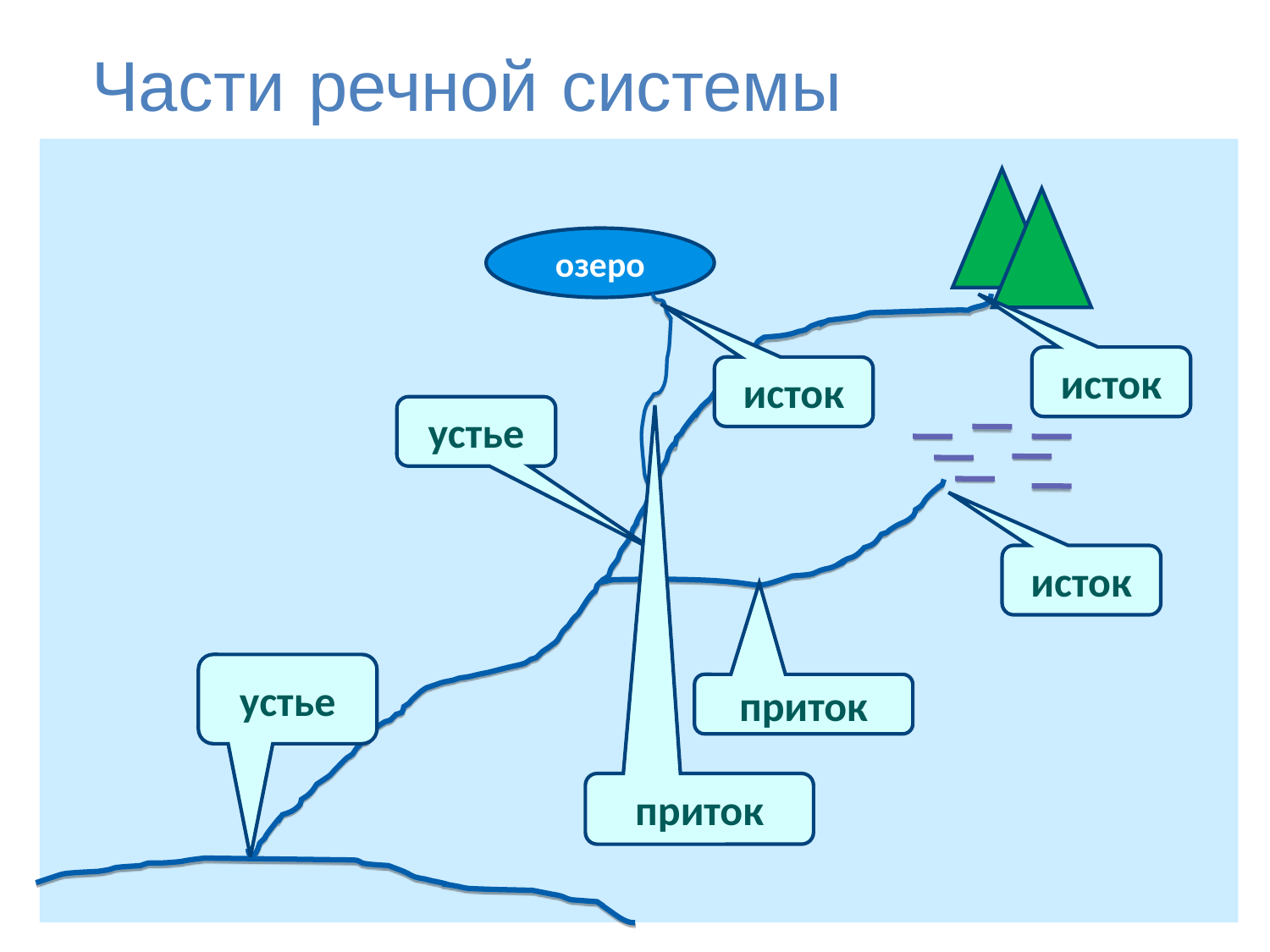

Части речной системы

озеро

исток
исток
устье

исток
устье
приток
приток